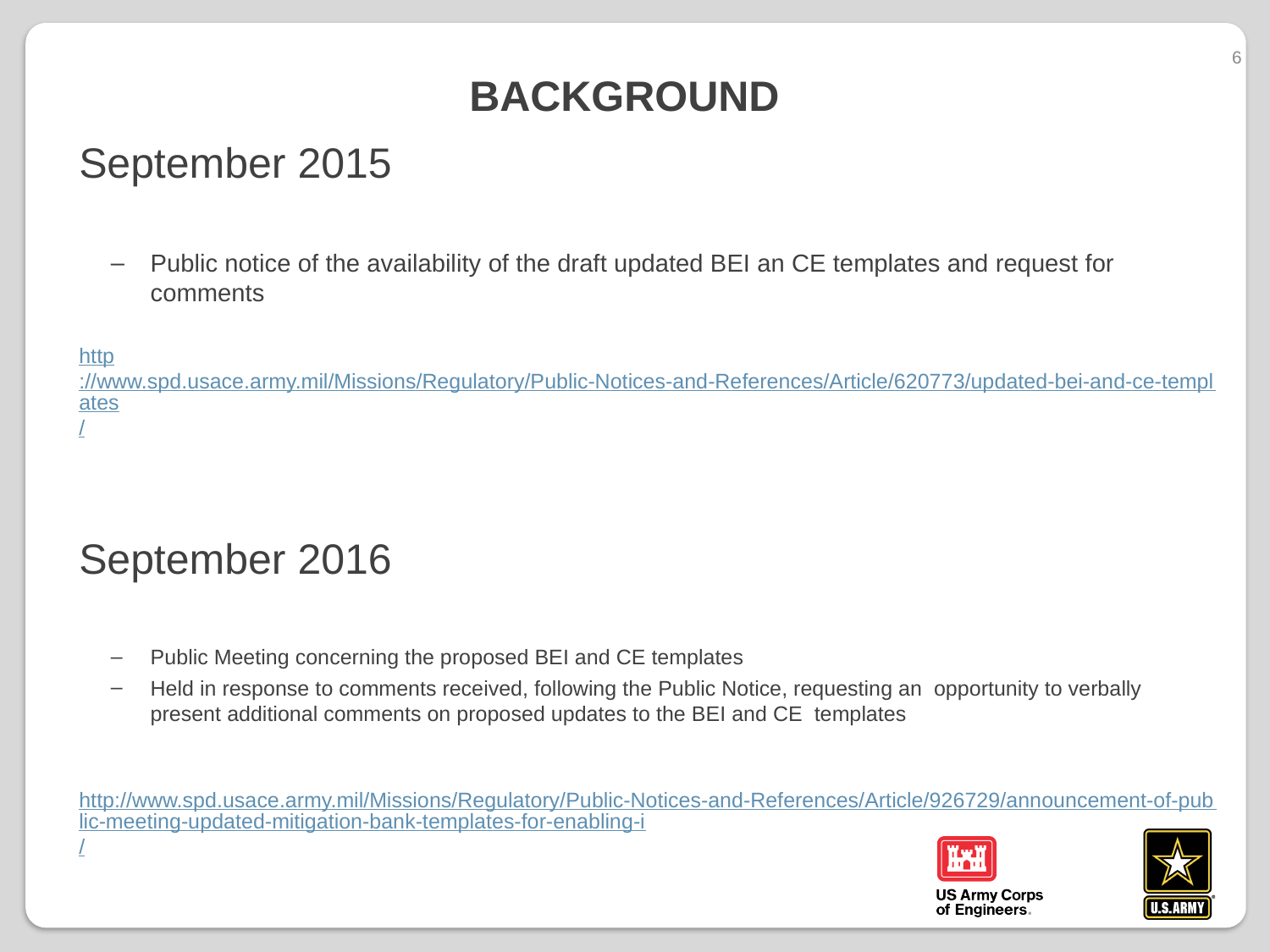

6
# Background
September 2015

Public notice of the availability of the draft updated BEI an CE templates and request for comments

http://www.spd.usace.army.mil/Missions/Regulatory/Public-Notices-and-References/Article/620773/updated-bei-and-ce-templates/

September 2016

Public Meeting concerning the proposed BEI and CE templates
Held in response to comments received, following the Public Notice, requesting an  opportunity to verbally present additional comments on proposed updates to the BEI and CE  templates

http://www.spd.usace.army.mil/Missions/Regulatory/Public-Notices-and-References/Article/926729/announcement-of-public-meeting-updated-mitigation-bank-templates-for-enabling-i/